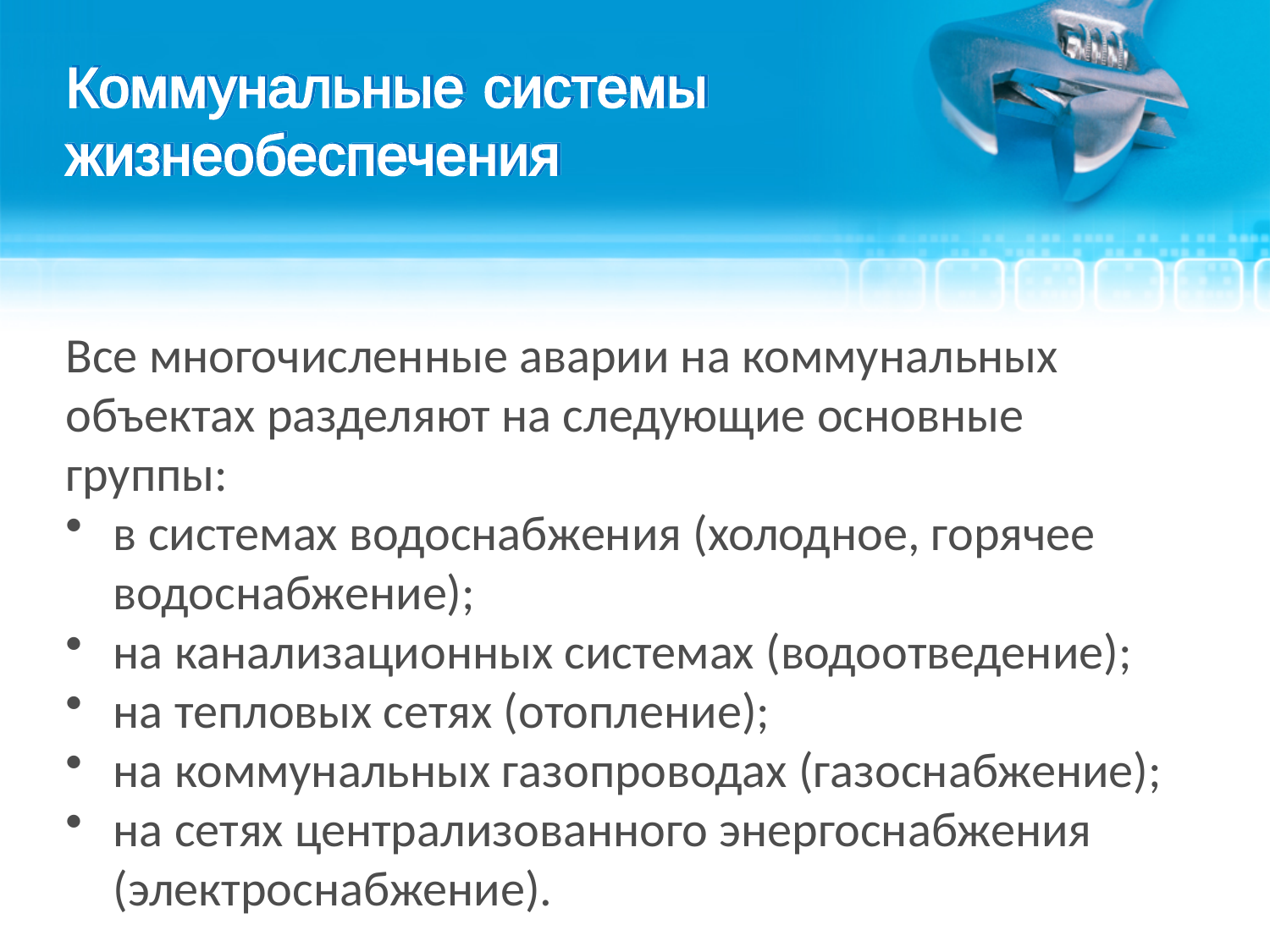

# Коммунальные системы жизнеобеспечения
Все многочисленные аварии на коммунальных объектах разделяют на следующие основные группы:
в системах водоснабжения (холодное, горячее водоснабжение);
на канализационных системах (водоотведение);
на тепловых сетях (отопление);
на коммунальных газопроводах (газоснабжение);
на сетях централизованного энергоснабжения (электроснабжение).